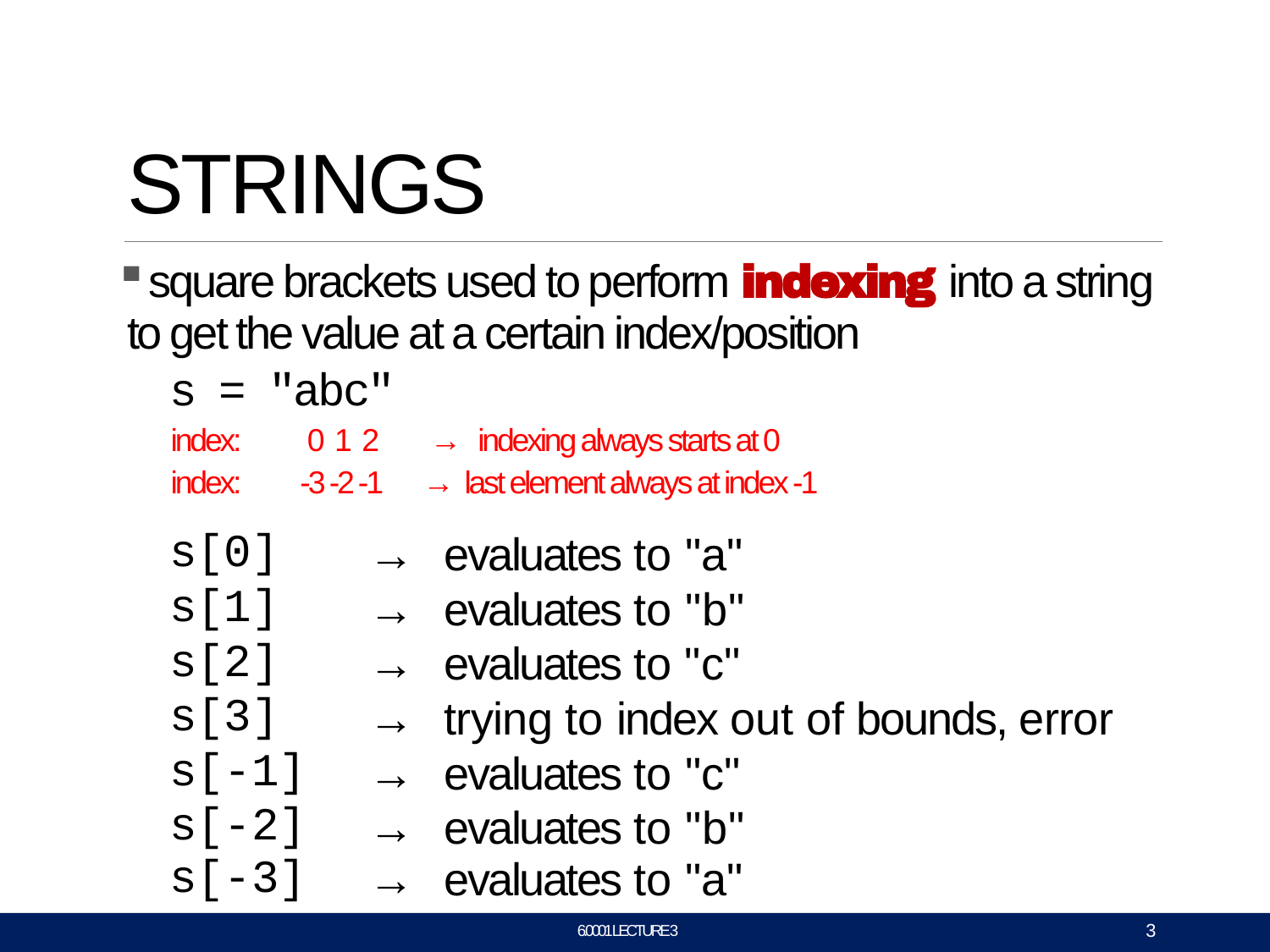

# STRINGS

square brackets used to perform indexing into a string
to get the value at a certain index/position
s = "abc"
index:  index:
0  1  2	→   indexing always starts at 0
-3 -2 -1	→  last element always at index -1
| s[0] | → | evaluates to "a" |
| --- | --- | --- |
| s[1] | → | evaluates to "b" |
| s[2] | → | evaluates to "c" |
| s[3] | → | trying to index out of bounds, error |
| s[-1] | → | evaluates to "c" |
| s[-2] s[-3] | → → | evaluates to "b" evaluates to "a" |
3
6.0001 LECTURE 3